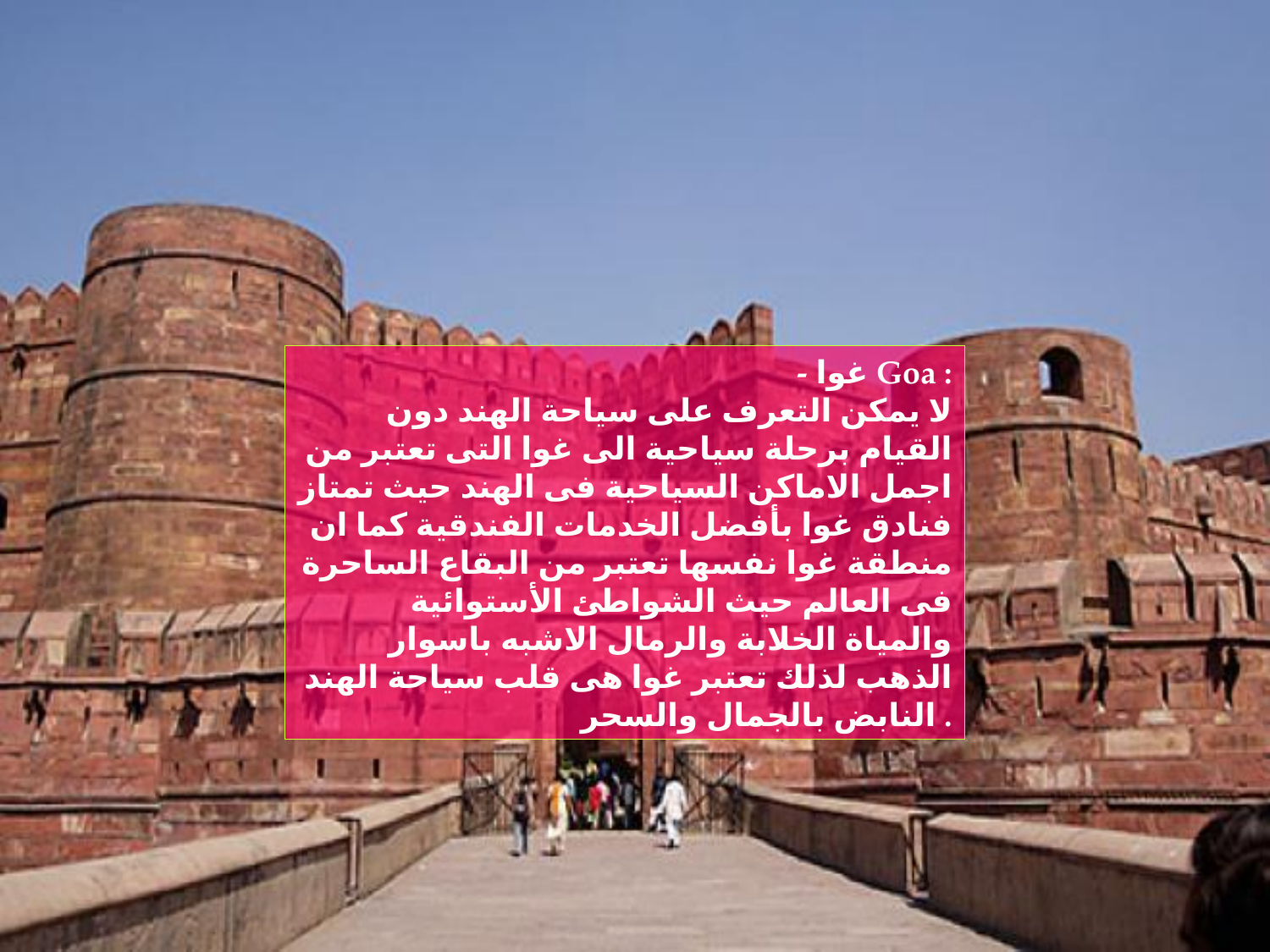

- غوا Goa :
لا يمكن التعرف على سياحة الهند دون القيام برحلة سياحية الى غوا التى تعتبر من اجمل الاماكن السياحية فى الهند حيث تمتاز فنادق غوا بأفضل الخدمات الفندقية كما ان منطقة غوا نفسها تعتبر من البقاع الساحرة فى العالم حيث الشواطئ الأستوائية والمياة الخلابة والرمال الاشبه باسوار الذهب لذلك تعتبر غوا هى قلب سياحة الهند النابض بالجمال والسحر .